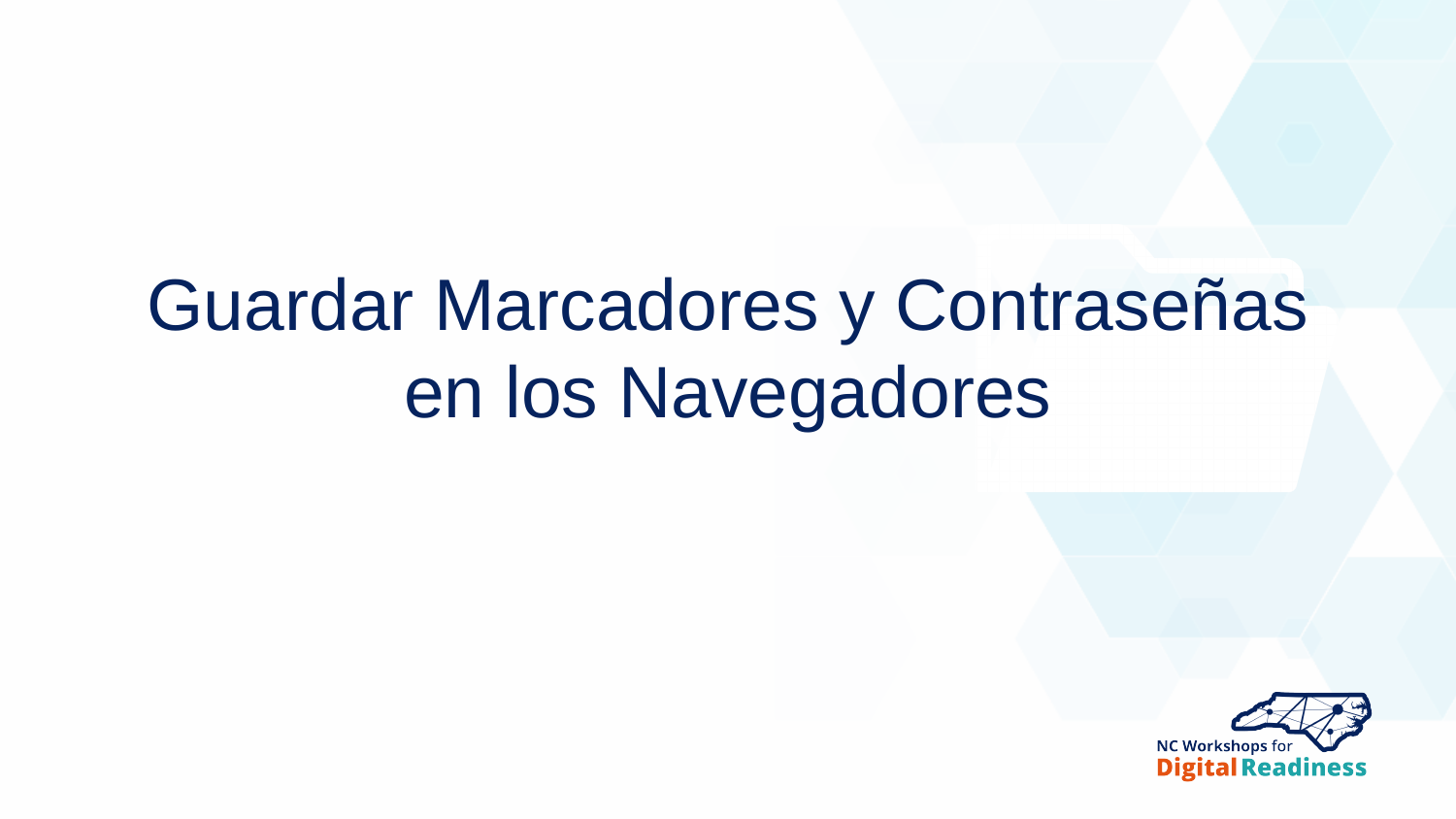

# Guardar Marcadores y Contraseñas en los Navegadores